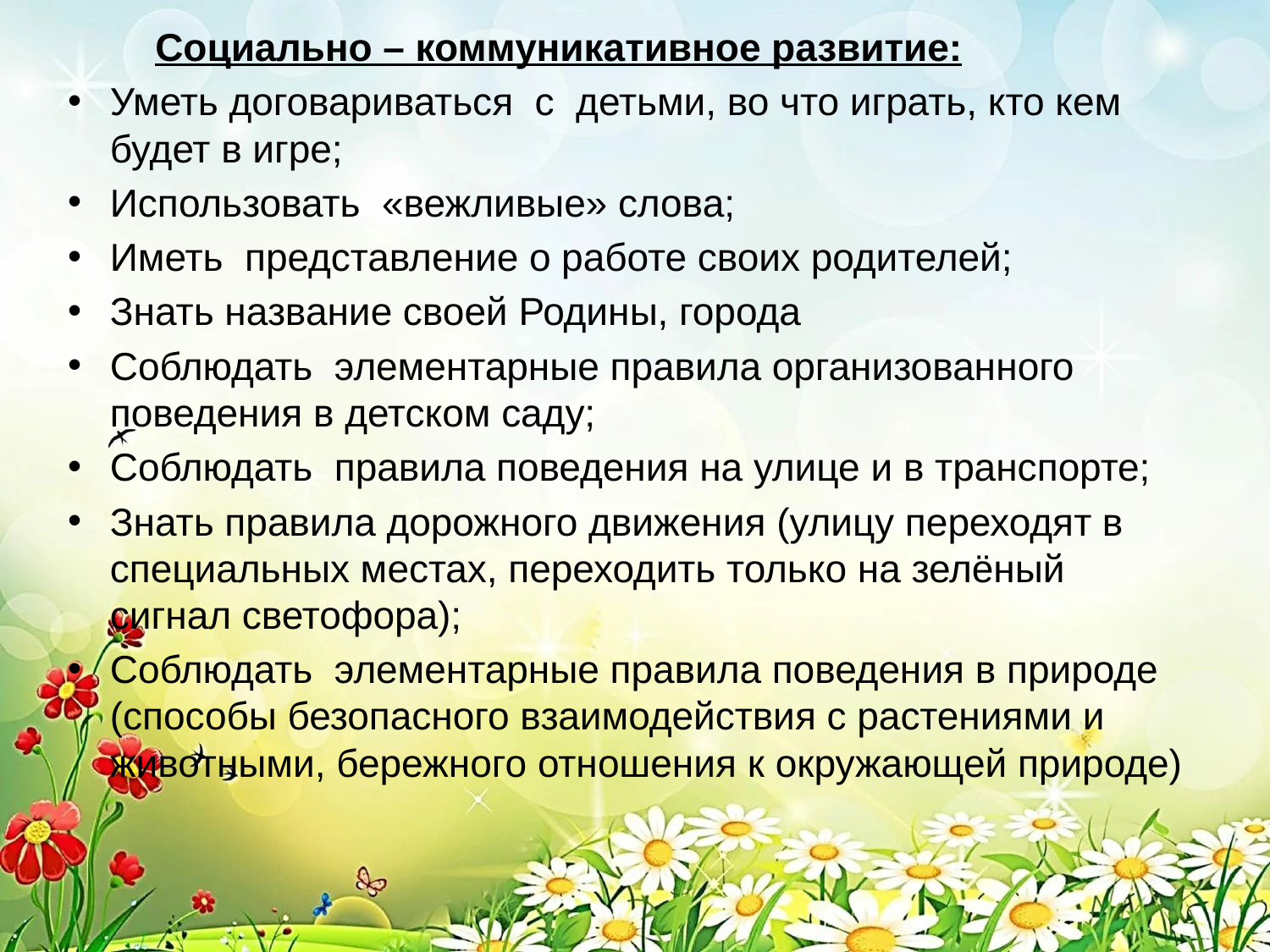

Социально – коммуникативное развитие:
Уметь договариваться  с  детьми, во что играть, кто кем будет в игре;
Использовать  «вежливые» слова;
Иметь  представление о работе своих родителей;
Знать название своей Родины, города
Соблюдать  элементарные правила организованного поведения в детском саду;
Соблюдать  правила поведения на улице и в транспорте;
Знать правила дорожного движения (улицу переходят в специальных местах, переходить только на зелёный сигнал светофора);
Соблюдать  элементарные правила поведения в природе (способы безопасного взаимодействия с растениями и животными, бережного отношения к окружающей природе)